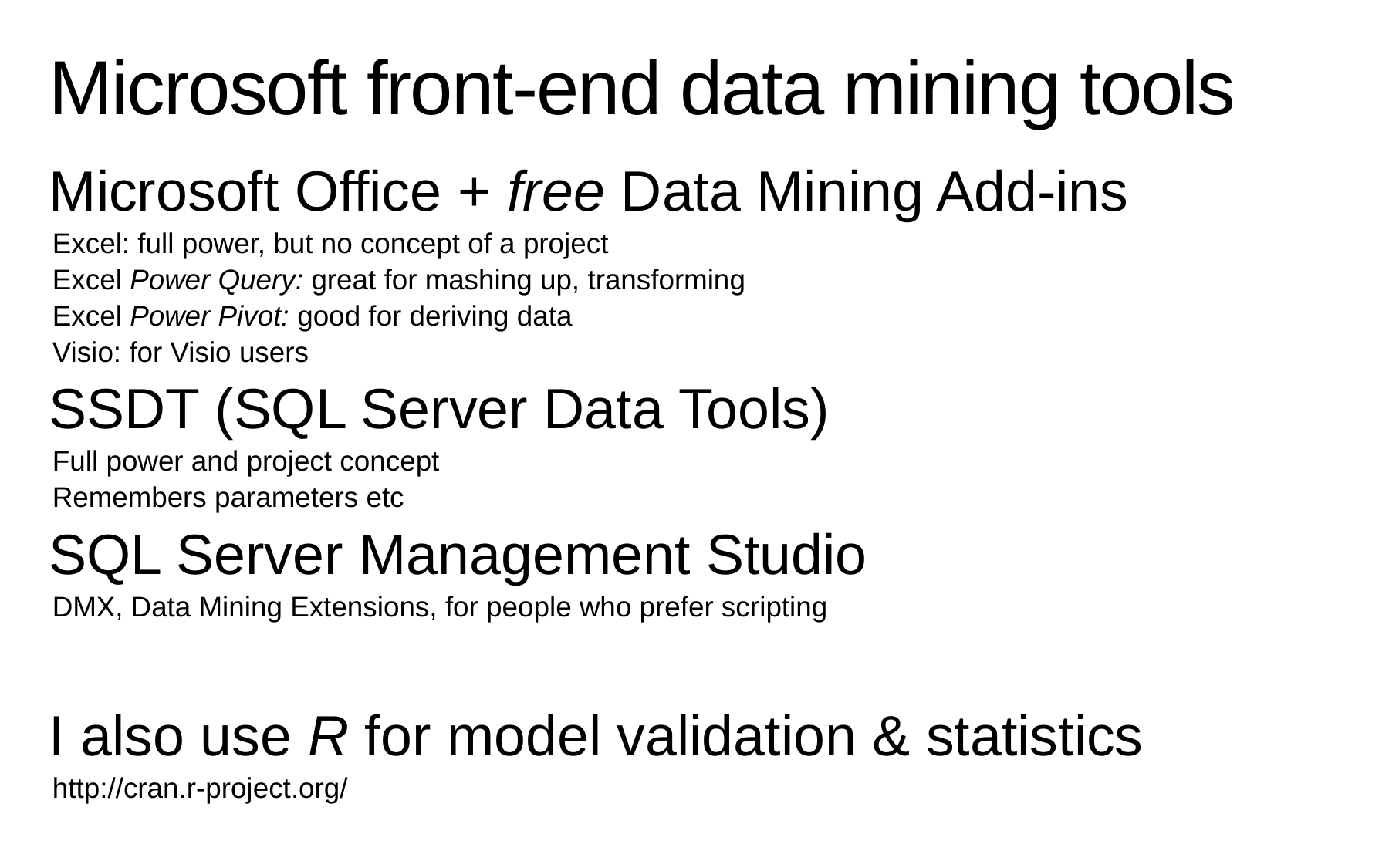

# Microsoft front-end data mining tools
Microsoft Office + free Data Mining Add-ins
Excel: full power, but no concept of a project
Excel Power Query: great for mashing up, transforming
Excel Power Pivot: good for deriving data
Visio: for Visio users
SSDT (SQL Server Data Tools)
Full power and project concept
Remembers parameters etc
SQL Server Management Studio
DMX, Data Mining Extensions, for people who prefer scripting

I also use R for model validation & statistics
http://cran.r-project.org/